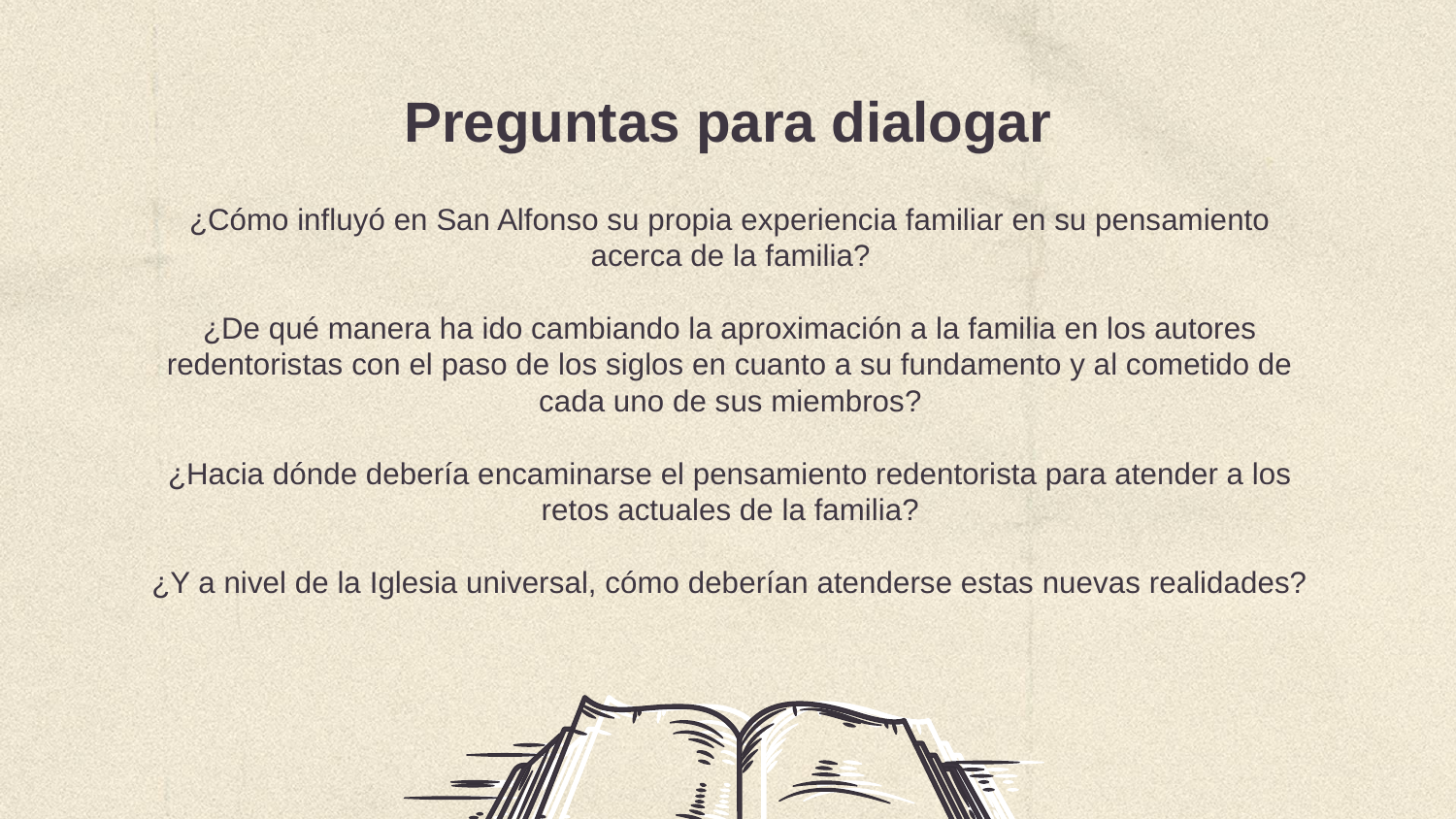

# Preguntas para dialogar
¿Cómo influyó en San Alfonso su propia experiencia familiar en su pensamiento acerca de la familia?

¿De qué manera ha ido cambiando la aproximación a la familia en los autores redentoristas con el paso de los siglos en cuanto a su fundamento y al cometido de cada uno de sus miembros?

¿Hacia dónde debería encaminarse el pensamiento redentorista para atender a los retos actuales de la familia?

¿Y a nivel de la Iglesia universal, cómo deberían atenderse estas nuevas realidades?